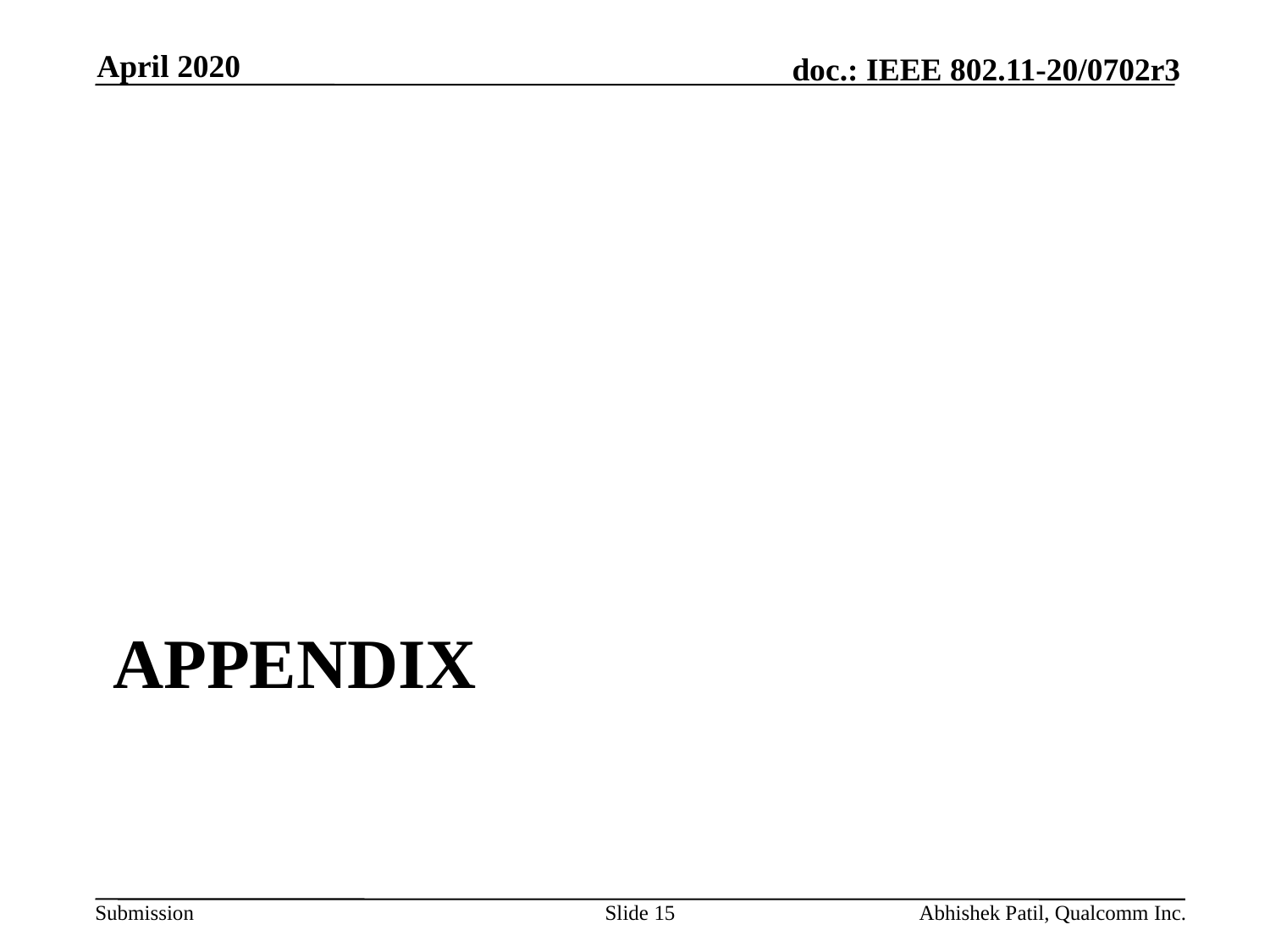

April 2020

# Appendix
Slide 15
Abhishek Patil, Qualcomm Inc.